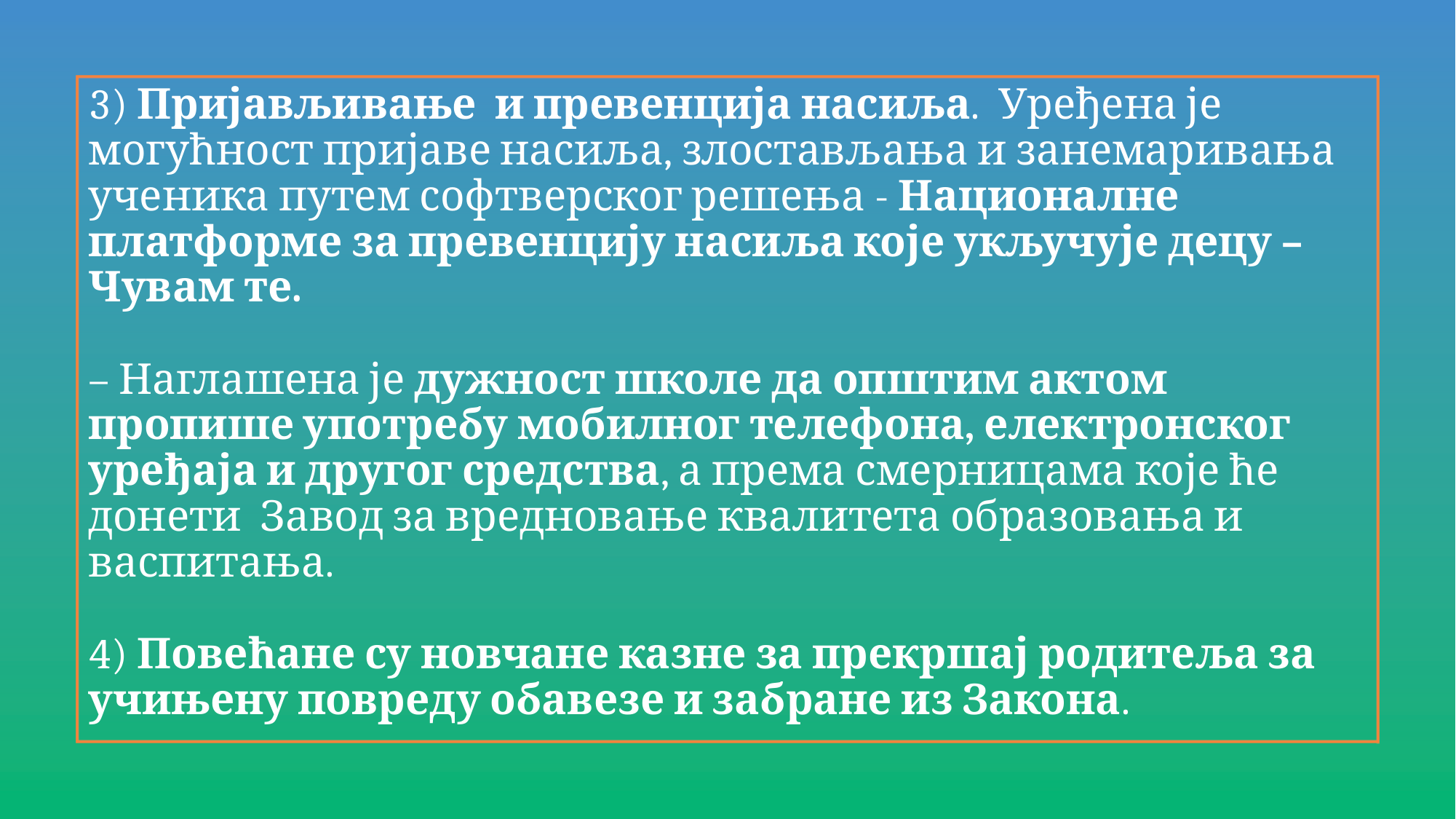

# 3) Пријављивање  и превенција насиља.  Уређена је могућност пријаве насиља, злостављања и занемаривања ученика путем софтверског решења - Националне платформе за превенцију насиља које укључује децу – Чувам те. – Наглашена је дужност школе да општим актом  пропише употребу мобилног телефона, електронског уређаја и другог средства, а према смерницама које ће донети  Завод за вредновање квалитета образовања и васпитања. 4) Повећане су новчане казне за прекршај родитеља за учињену повреду обавезе и забране из Закона.